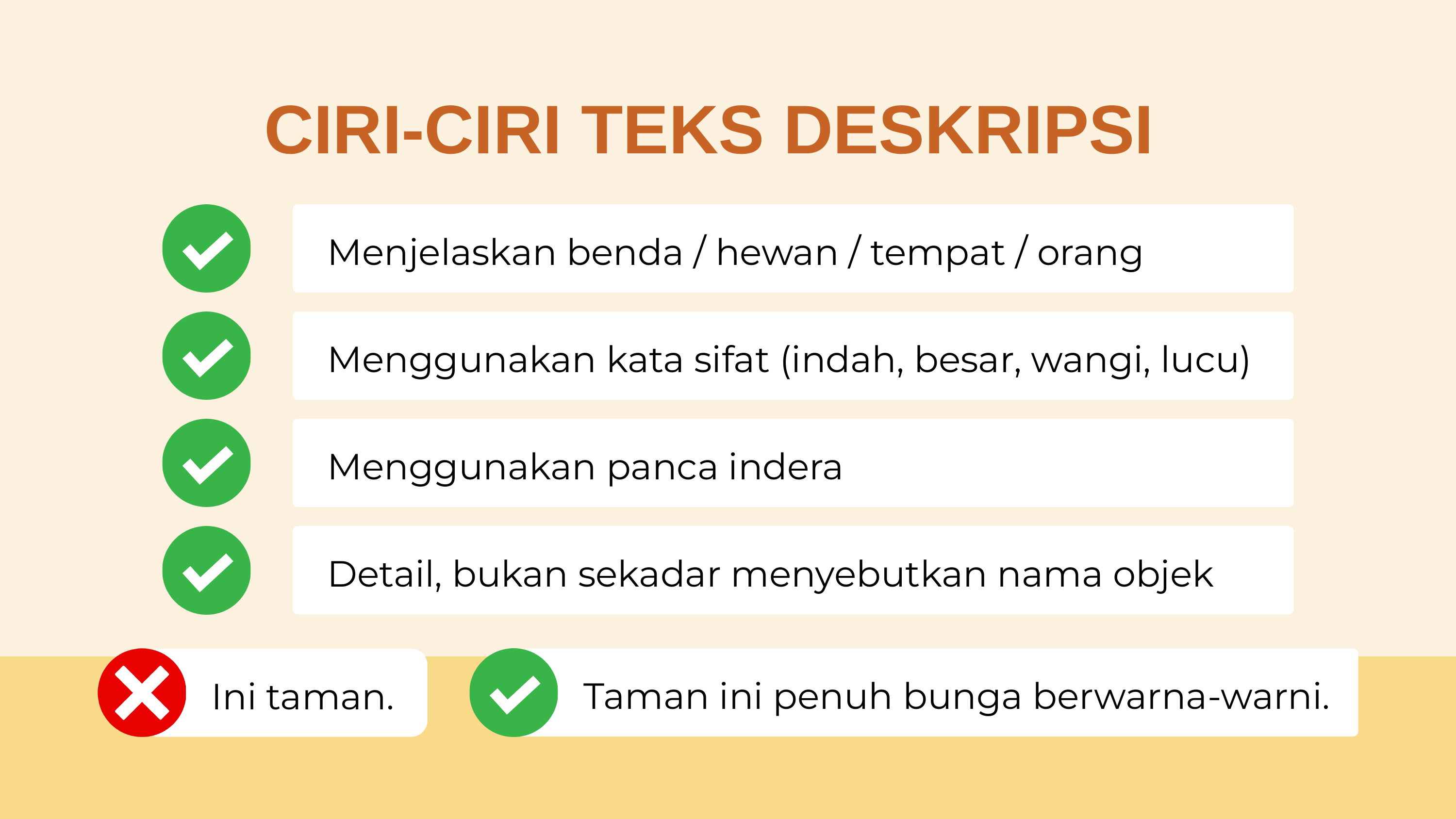

CIRI-CIRI TEKS DESKRIPSI

Menjelaskan benda / hewan / tempat / orang

Menggunakan kata sifat (indah, besar, wangi, lucu)

Menggunakan panca indera

Detail, bukan sekadar menyebutkan nama objek

Taman ini penuh bunga berwarna-warni.
Ini taman.